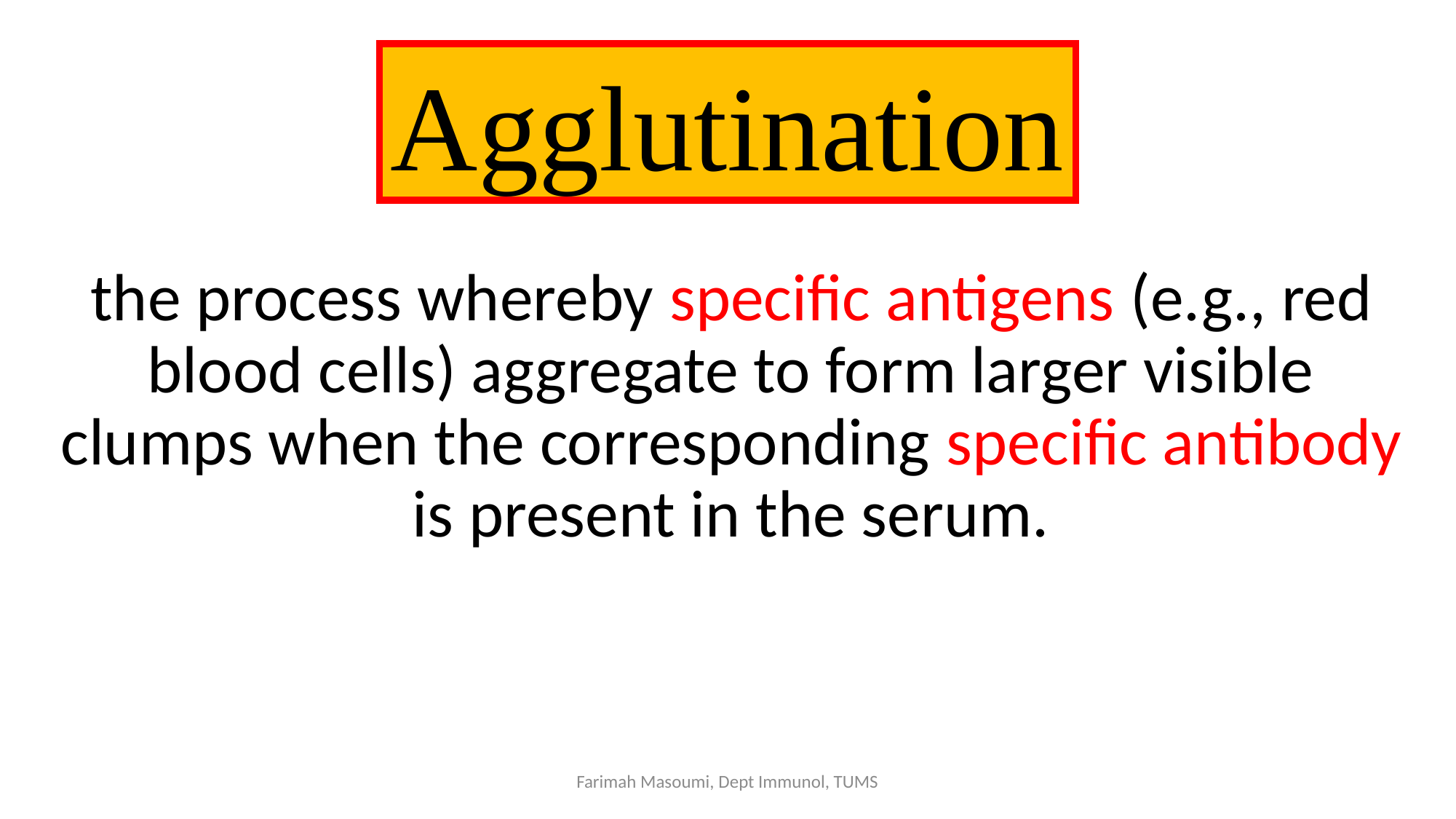

Agglutination
the process whereby specific antigens (e.g., red blood cells) aggregate to form larger visible clumps when the corresponding specific antibody is present in the serum.
Farimah Masoumi, Dept Immunol, TUMS